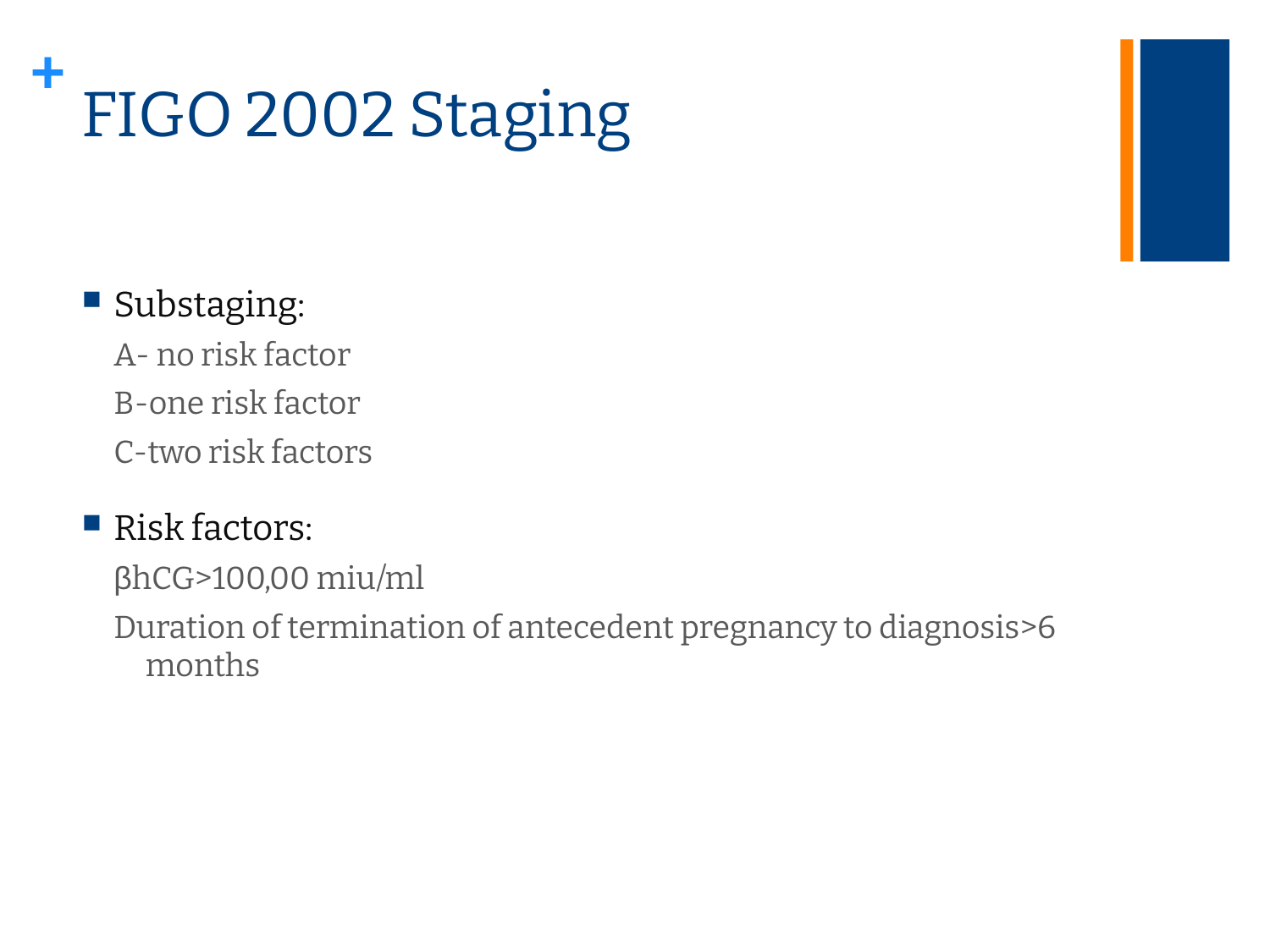

# FIGO 2002 Staging
Substaging:
A- no risk factor
B-one risk factor
C-two risk factors
Risk factors:
βhCG>100,00 miu/ml
Duration of termination of antecedent pregnancy to diagnosis>6 months